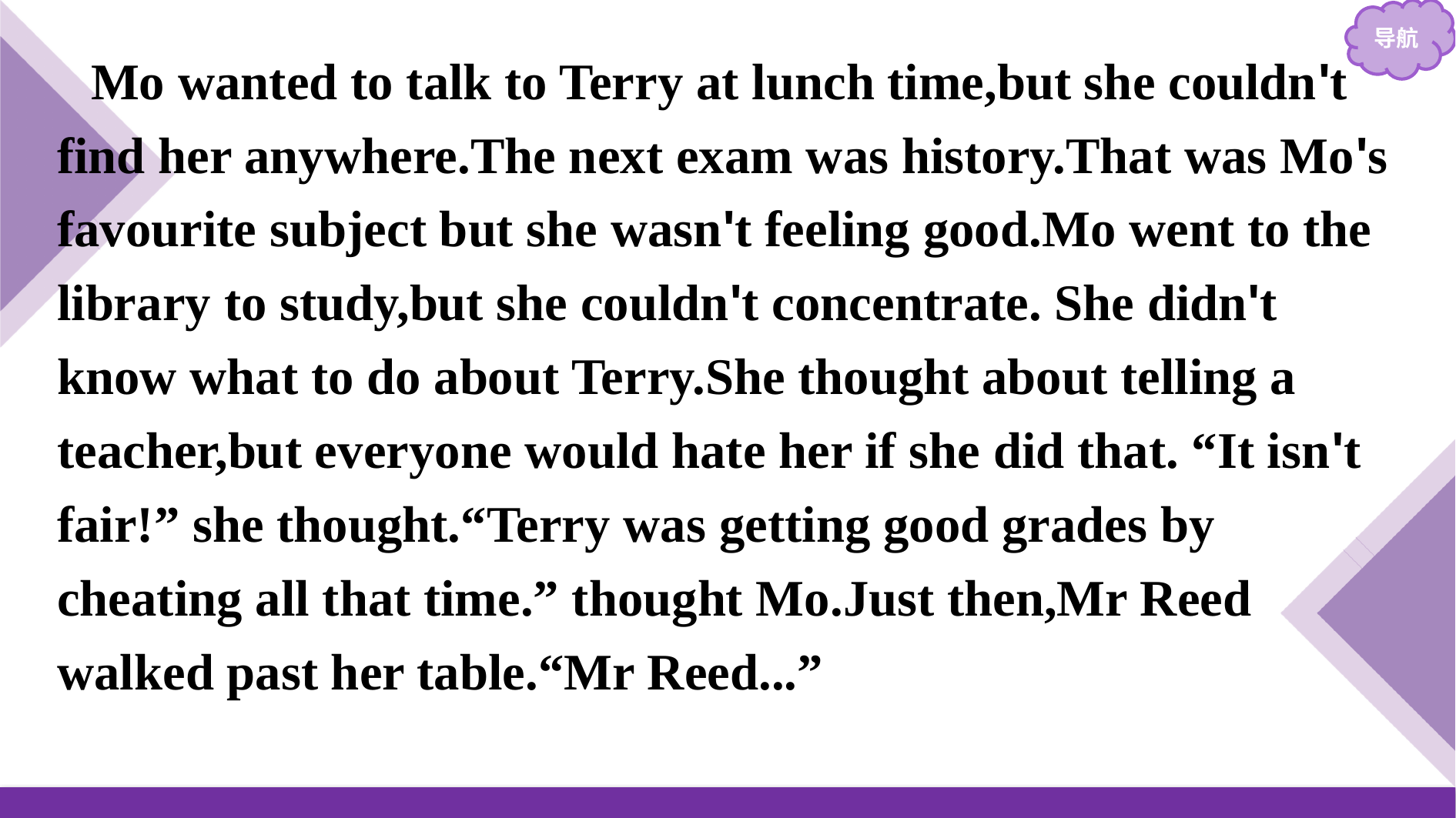

Mo wanted to talk to Terry at lunch time,but she couldn't find her anywhere.The next exam was history.That was Mo's favourite subject but she wasn't feeling good.Mo went to the library to study,but she couldn't concentrate. She didn't know what to do about Terry.She thought about telling a teacher,but everyone would hate her if she did that. “It isn't fair!” she thought.“Terry was getting good grades by cheating all that time.” thought Mo.Just then,Mr Reed walked past her table.“Mr Reed...”